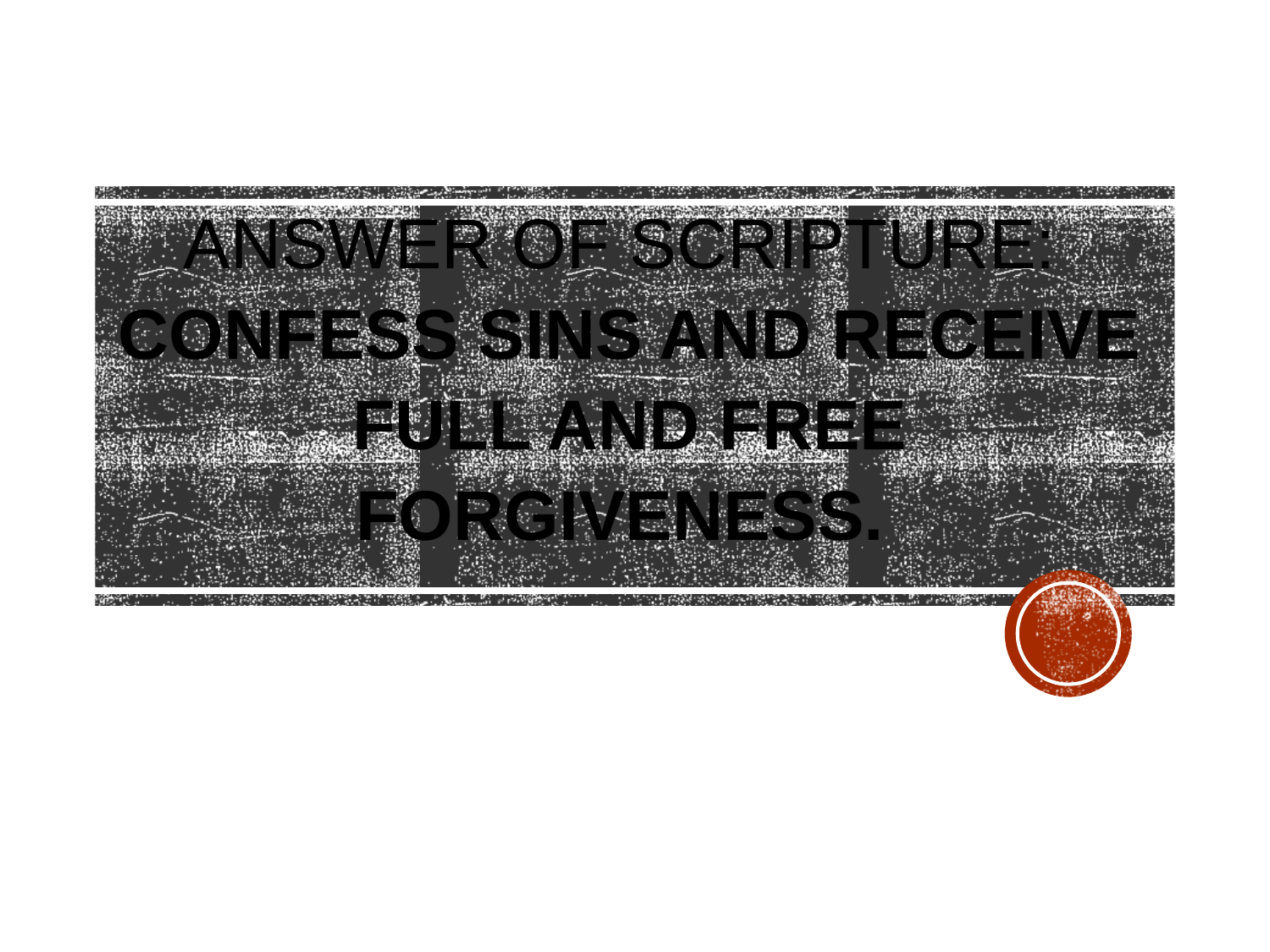

ANSWER OF SCRIPTURE:
CONFESS SINS AND RECEIVE FULL AND FREE FORGIVENESS.